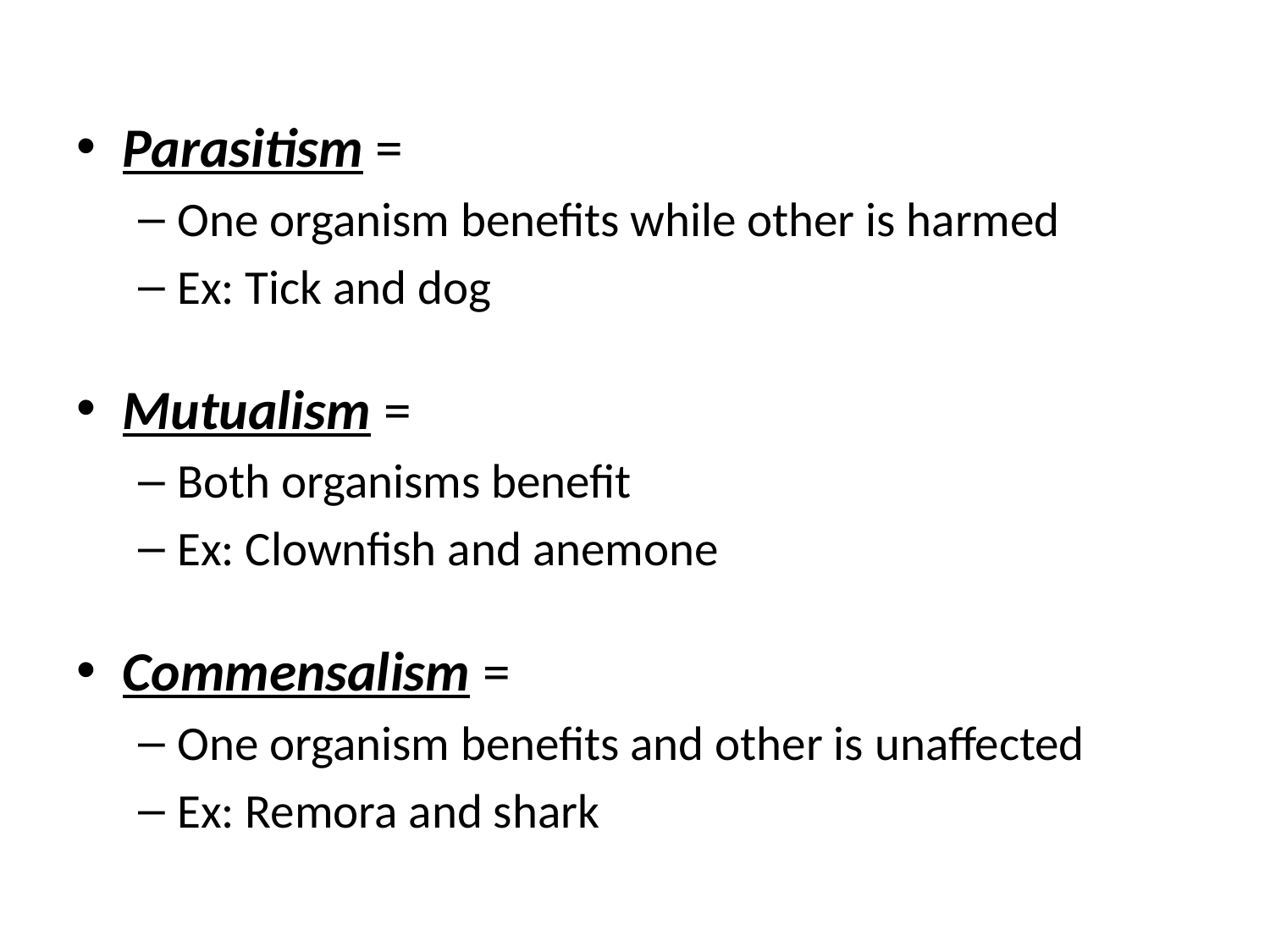

Parasitism =
One organism benefits while other is harmed
Ex: Tick and dog

Mutualism =
Both organisms benefit
Ex: Clownfish and anemone

Commensalism =
One organism benefits and other is unaffected
Ex: Remora and shark